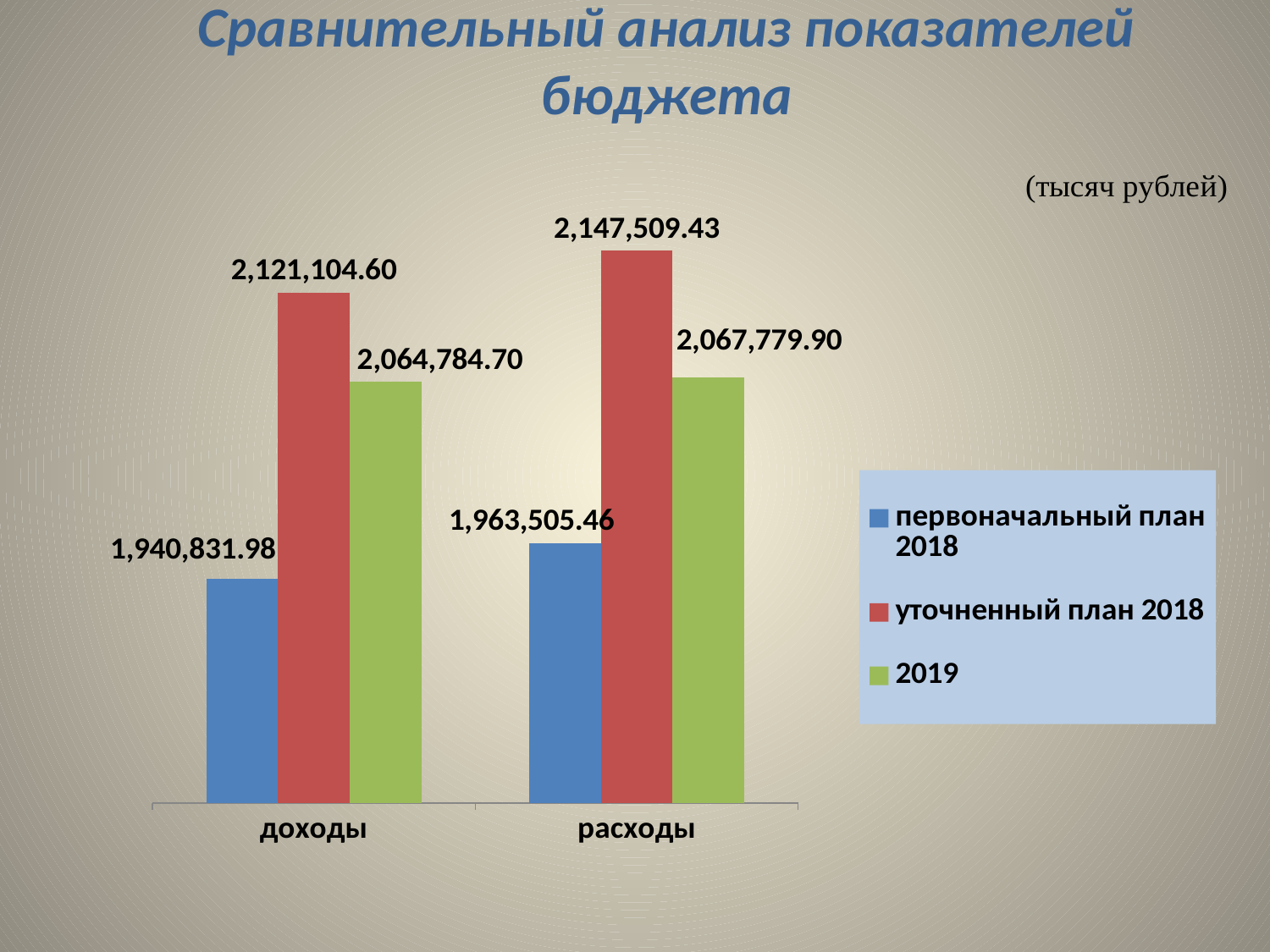

# Сравнительный анализ показателей бюджета

### Chart

| Category | первоначальный план 2018 | уточненный план 2018 | 2019 |
|---|---|---|---|
| доходы | 1940831.98 | 2121104.6 | 2064784.7 |
| расходы | 1963505.46 | 2147509.4299999997 | 2067779.9 |